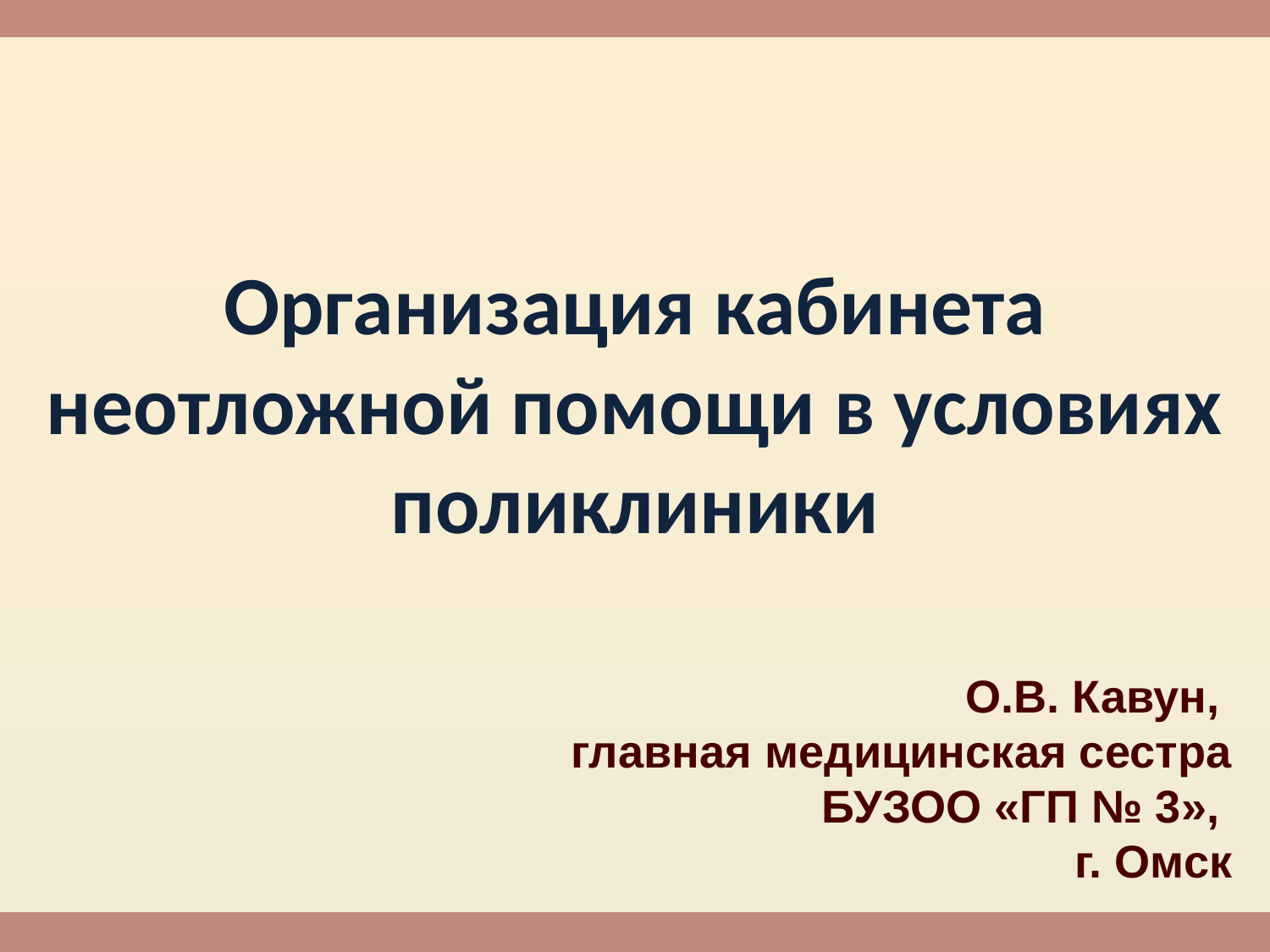

# Организация кабинета неотложной помощи в условиях поликлиники

О.В. Кавун,
главная медицинская сестра
 БУЗОО «ГП № 3»,
г. Омск